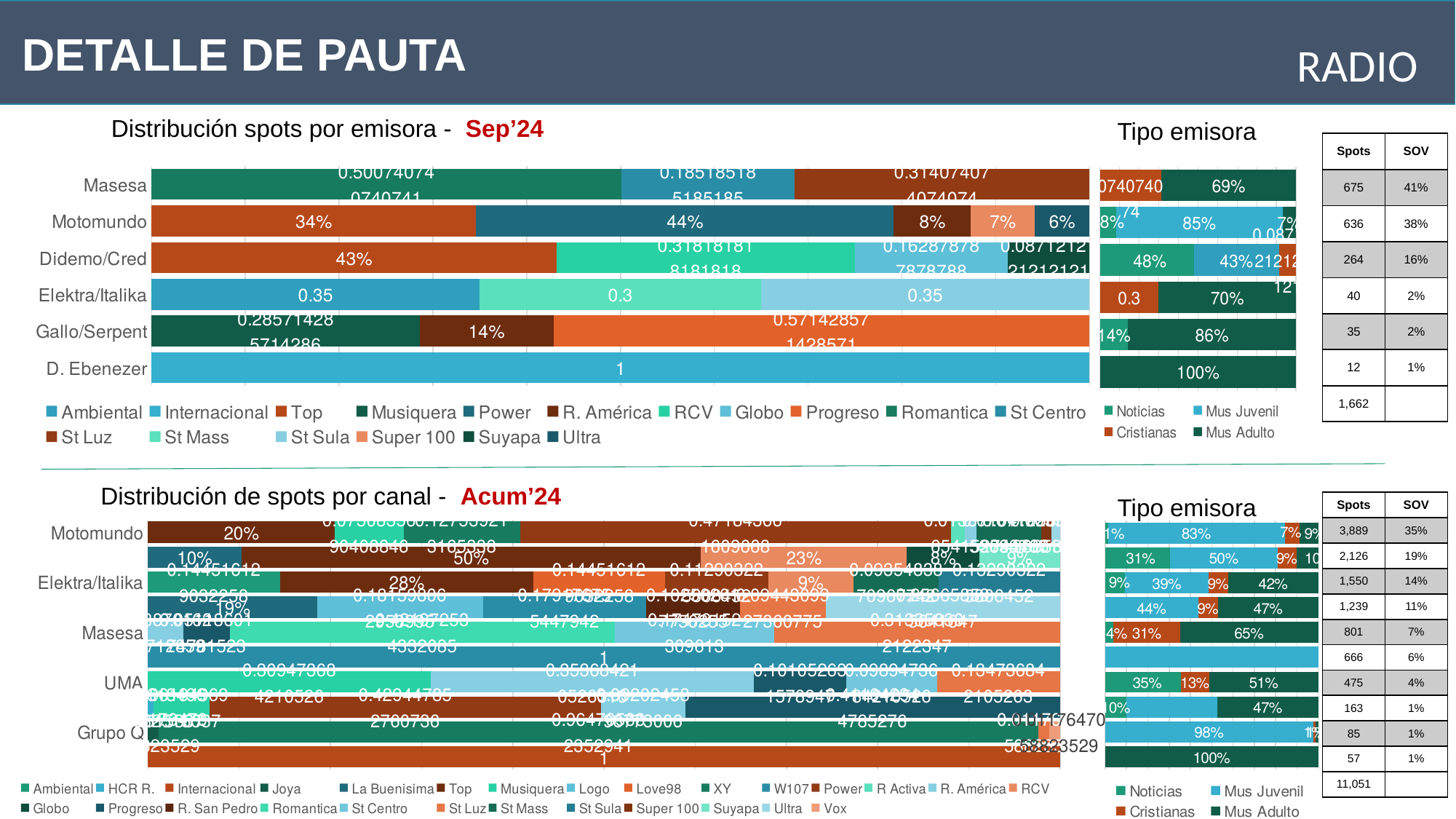

DETALLE DE PAUTA
RADIO
Distribución spots por emisora -  Sep’24
Tipo emisora
| Spots | SOV |
| --- | --- |
| 675 | 41% |
| 636 | 38% |
| 264 | 16% |
| 40 | 2% |
| 35 | 2% |
| 12 | 1% |
| 1,662 |  |

### Chart

| Category | Noticias | Mus Juvenil | Cristianas | Mus Adulto |
|---|---|---|---|---|
| Masesa | None | None | 0.31407407407407406 | 0.6859259259259258 |
| Motomundo | 0.08176100628930817 | 0.8459119496855346 | None | 0.06761006289308176 |
| Didemo/Cred | 0.4810606060606061 | 0.4318181818181818 | 0.08712121212121213 | None |
| Elektra/Italika | None | None | 0.3 | 0.7 |
| Gallo/Serpent | 0.14285714285714285 | None | None | 0.8571428571428571 |
| D. Ebenezer | None | None | None | 1.0 |

### Chart

| Category | Ambiental | Internacional | Top | Musiquera | Power | R. América | RCV | Globo | Progreso | Romantica | St Centro | St Luz | St Mass | St Sula | Super 100 | Suyapa | Ultra |
|---|---|---|---|---|---|---|---|---|---|---|---|---|---|---|---|---|---|
| Masesa | None | None | None | None | None | None | None | None | None | 0.5007407407407407 | 0.18518518518518517 | 0.31407407407407406 | None | None | None | None | None |
| Motomundo | None | None | 0.3443396226415094 | None | 0.44339622641509435 | 0.08176100628930817 | None | None | None | None | None | None | None | None | 0.06761006289308176 | None | 0.05817610062893082 |
| Didemo/Cred | None | None | 0.4318181818181818 | None | None | None | 0.3181818181818182 | 0.16287878787878787 | None | None | None | None | None | None | None | 0.08712121212121213 | None |
| Elektra/Italika | 0.35 | None | None | None | None | None | None | None | None | None | None | None | 0.3 | 0.35 | None | None | None |
| Gallo/Serpent | None | None | None | 0.2857142857142857 | None | 0.14285714285714285 | None | None | 0.5714285714285714 | None | None | None | None | None | None | None | None |
| D. Ebenezer | None | 1.0 | None | None | None | None | None | None | None | None | None | None | None | None | 0.0 | None | None |
Distribución de spots por canal -  Acum’24
Tipo emisora
| Spots | SOV |
| --- | --- |
| 3,889 | 35% |
| 2,126 | 19% |
| 1,550 | 14% |
| 1,239 | 11% |
| 801 | 7% |
| 666 | 6% |
| 475 | 4% |
| 163 | 1% |
| 85 | 1% |
| 57 | 1% |
| 11,051 |  |

### Chart

| Category | Ambiental | HCR R. | Internacional | Joya | La Buenisima | Top | Musiquera | Logo | Love98 | XY | W107 | Power | R Activa | R. América | RCV | Globo | Progreso | R. San Pedro | Romantica | St Centro | St Luz | St Mass | St Sula | Super 100 | Suyapa | Ultra | Vox |
|---|---|---|---|---|---|---|---|---|---|---|---|---|---|---|---|---|---|---|---|---|---|---|---|---|---|---|---|
| Motomundo | None | None | None | None | None | 0.2046798662895346 | 0.07508356904088455 | None | None | 0.12753921316533814 | None | 0.4718436616096683 | 0.014656724093597326 | 0.013371046541527385 | None | None | None | None | None | None | None | 0.07071226536384674 | None | 0.01105682694780149 | None | 0.009514013885317562 | None |
| Didemo/Credid | None | None | None | None | 0.10253998118532455 | 0.5037629350893698 | None | None | None | None | None | None | None | None | 0.2257761053621825 | 0.0794920037629351 | None | None | None | None | None | None | None | None | 0.08842897460018814 | None | None |
| Elektra/Italika | 0.14451612903225808 | None | None | None | None | 0.27806451612903227 | None | None | 0.14451612903225808 | None | None | 0.11290322580645162 | None | None | 0.0935483870967742 | None | None | None | None | None | None | 0.0935483870967742 | 0.1329032258064516 | None | None | None | None |
| Tropigas | None | None | None | None | 0.18563357546408393 | None | None | 0.18159806295399517 | None | None | 0.1791767554479419 | None | None | None | None | None | None | 0.10250201775625505 | None | None | 0.09443099273607748 | None | None | None | None | 0.2566585956416465 | None |
| Masesa | None | None | None | None | None | None | None | None | None | None | None | None | None | 0.03870162297128589 | None | None | 0.05118601747815231 | None | 0.42197253433208487 | 0.17478152309612985 | 0.31335830212234705 | None | None | None | None | None | None |
| Suzuki | None | None | None | None | None | None | None | None | None | None | 1.0 | None | None | None | None | None | None | None | None | None | None | None | None | None | None | None | None |
| UMA | None | None | None | None | None | None | 0.30947368421052635 | None | None | None | None | None | None | 0.35368421052631577 | None | None | 0.10105263157894737 | None | None | 0.09894736842105263 | 0.13473684210526315 | None | None | None | None | None | None |
| Gallo + Gallo | None | 0.006134969325153374 | None | None | None | None | 0.06134969325153374 | None | None | None | None | 0.42944785276073616 | None | 0.09202453987730061 | None | None | 0.4110429447852761 | None | None | None | None | None | None | None | None | None | None |
| Grupo Q | None | None | None | 0.011764705882352941 | None | None | None | None | None | 0.9647058823529411 | None | None | None | None | None | None | None | None | None | None | 0.011764705882352941 | None | None | None | None | None | 0.011764705882352941 |
| D. Ebenezer | None | None | 1.0 | None | None | None | None | None | None | None | None | None | None | None | None | None | None | None | None | None | None | None | None | None | None | None | None |

### Chart

| Category | Noticias | Mus Juvenil | Cristianas | Mus Adulto |
|---|---|---|---|---|
| Motomundo | 0.013371046541527385 | 0.8290048855746979 | 0.07071226536384674 | 0.08614039598868604 |
| Didemo/Credid | 0.3052681091251176 | 0.5037629350893698 | 0.08842897460018814 | 0.10253998118532455 |
| Elektra/Italika | 0.0935483870967742 | 0.3909677419354839 | 0.0935483870967742 | 0.4219354838709678 |
| Tropigas | None | 0.4358353510895884 | 0.09443099273607748 | 0.46973365617433416 |
| Masesa | 0.03870162297128589 | None | 0.31335830212234705 | 0.6479400749063671 |
| Suzuki | None | 1.0 | None | None |
| UMA | 0.35368421052631577 | None | 0.13473684210526315 | 0.5094736842105264 |
| Gallo + Gallo | 0.09815950920245399 | 0.42944785276073616 | None | 0.4723926380368098 |
| Grupo Q | None | 0.976470588235294 | 0.011764705882352941 | 0.011764705882352941 |
| D. Ebenezer | None | None | None | 1.0 |